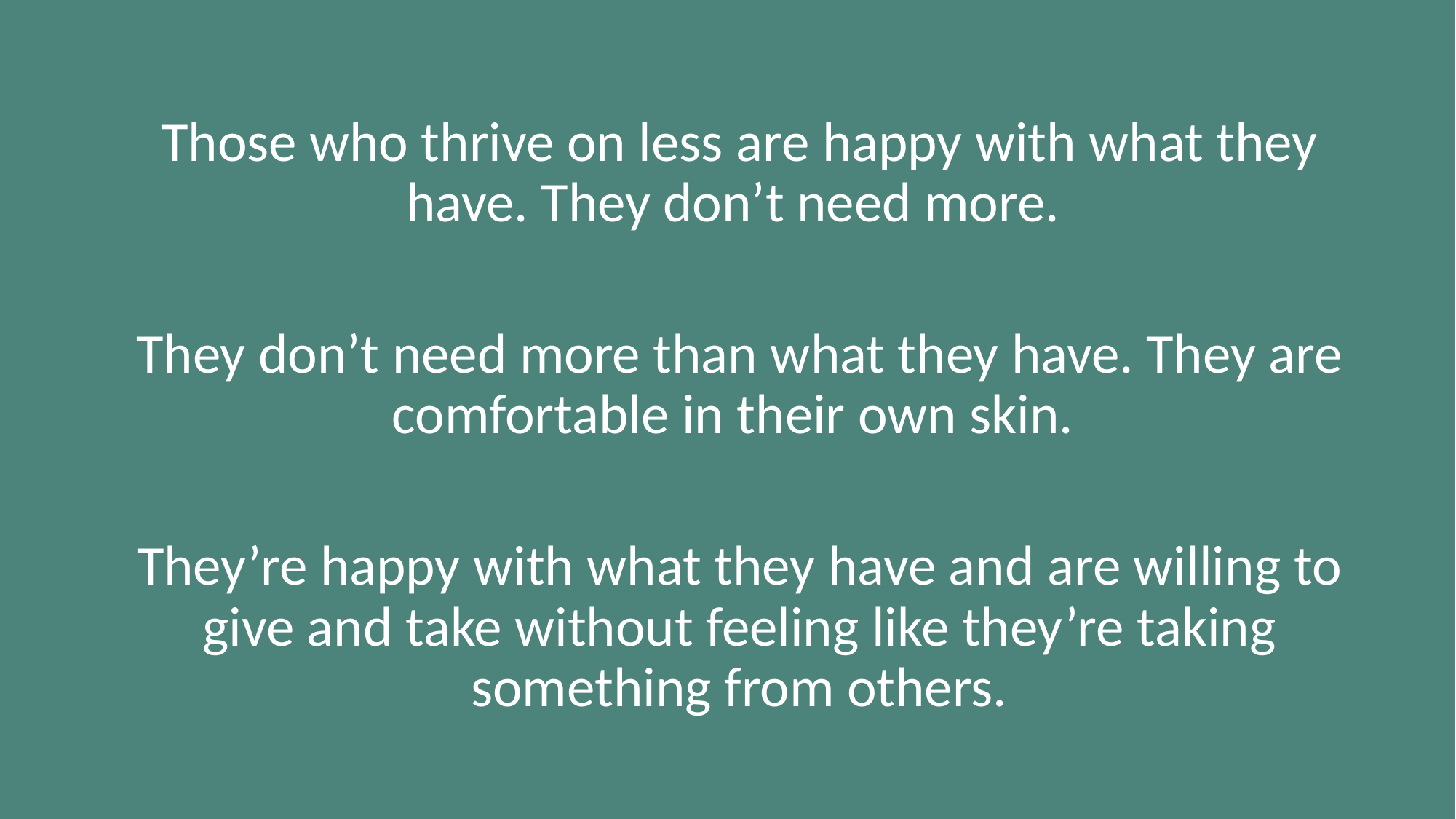

Those who thrive on less are happy with what they have. They don’t need more.

They don’t need more than what they have. They are comfortable in their own skin.

They’re happy with what they have and are willing to give and take without feeling like they’re taking something from others.